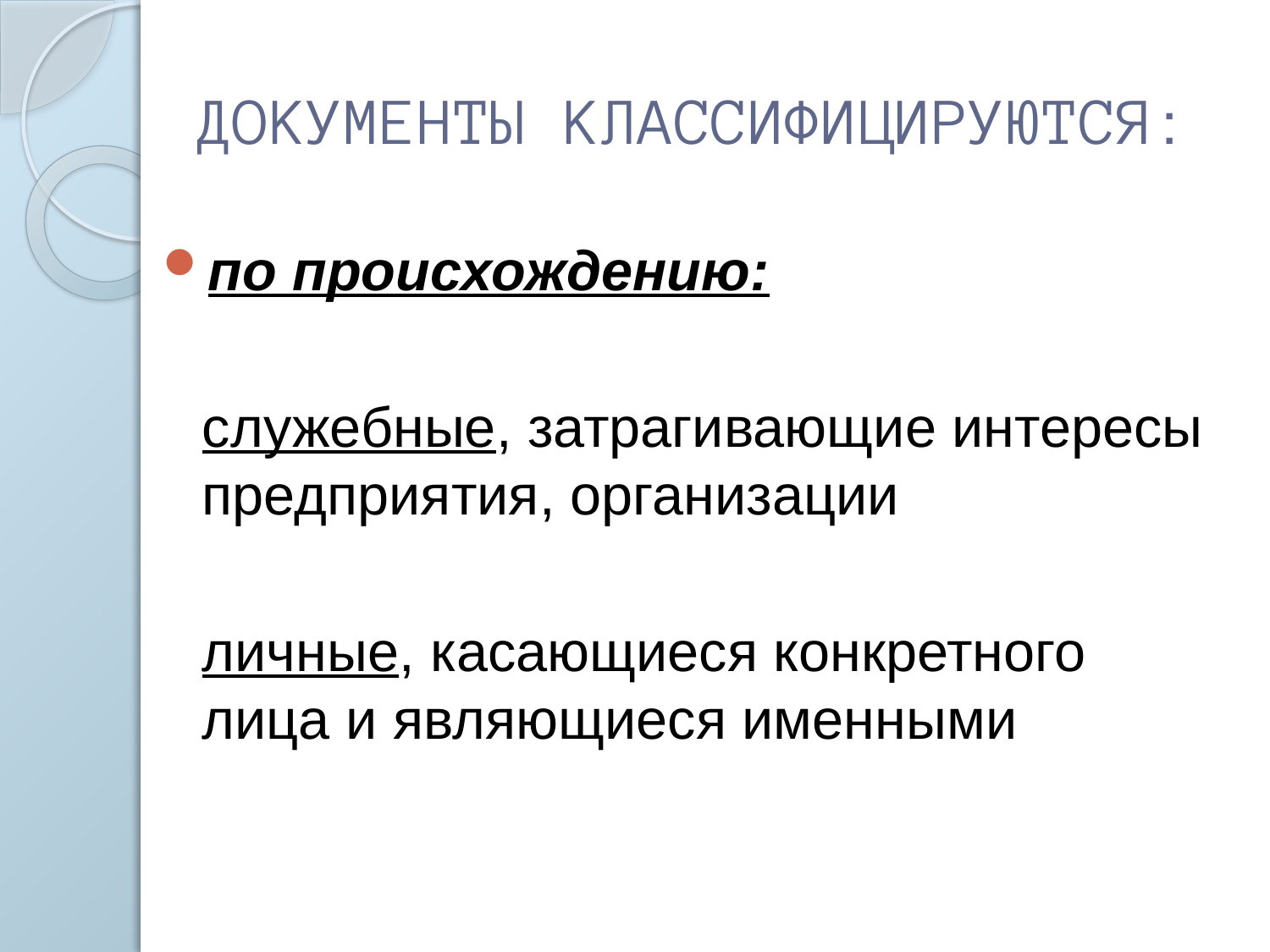

# ДОКУМЕНТЫ КЛАССИФИЦИРУЮТСЯ:
по происхождению:

	служебные, затрагивающие интересы предприятия, организации

	личные, касающиеся конкретного лица и являющиеся именными